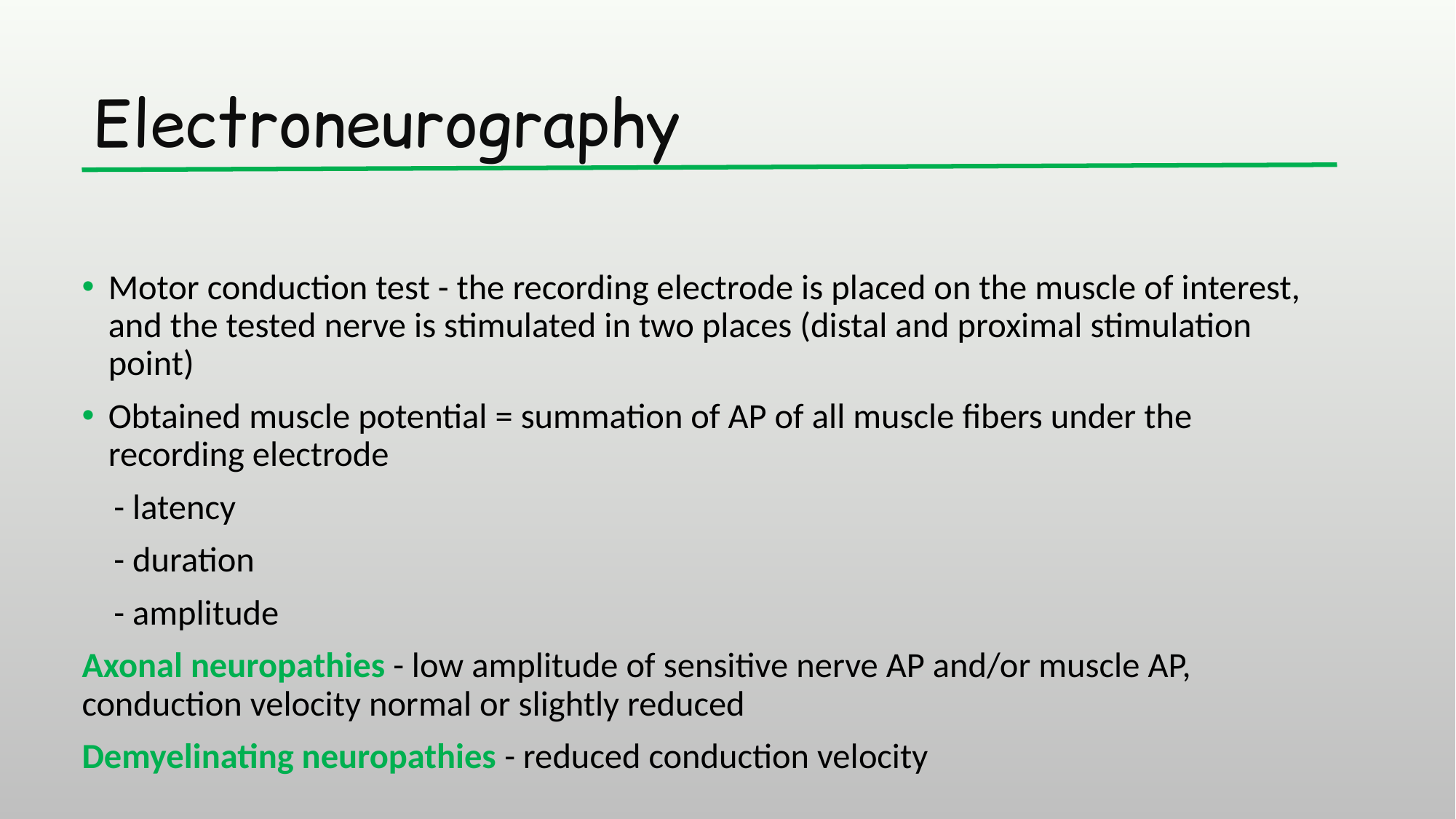

# Electroneurography
Motor conduction test - the recording electrode is placed on the muscle of interest, and the tested nerve is stimulated in two places (distal and proximal stimulation point)
Obtained muscle potential = summation of AP of all muscle fibers under the recording electrode
    - latency
    - duration
    - amplitude
Axonal neuropathies - low amplitude of sensitive nerve AP and/or muscle AP, conduction velocity normal or slightly reduced
Demyelinating neuropathies - reduced conduction velocity